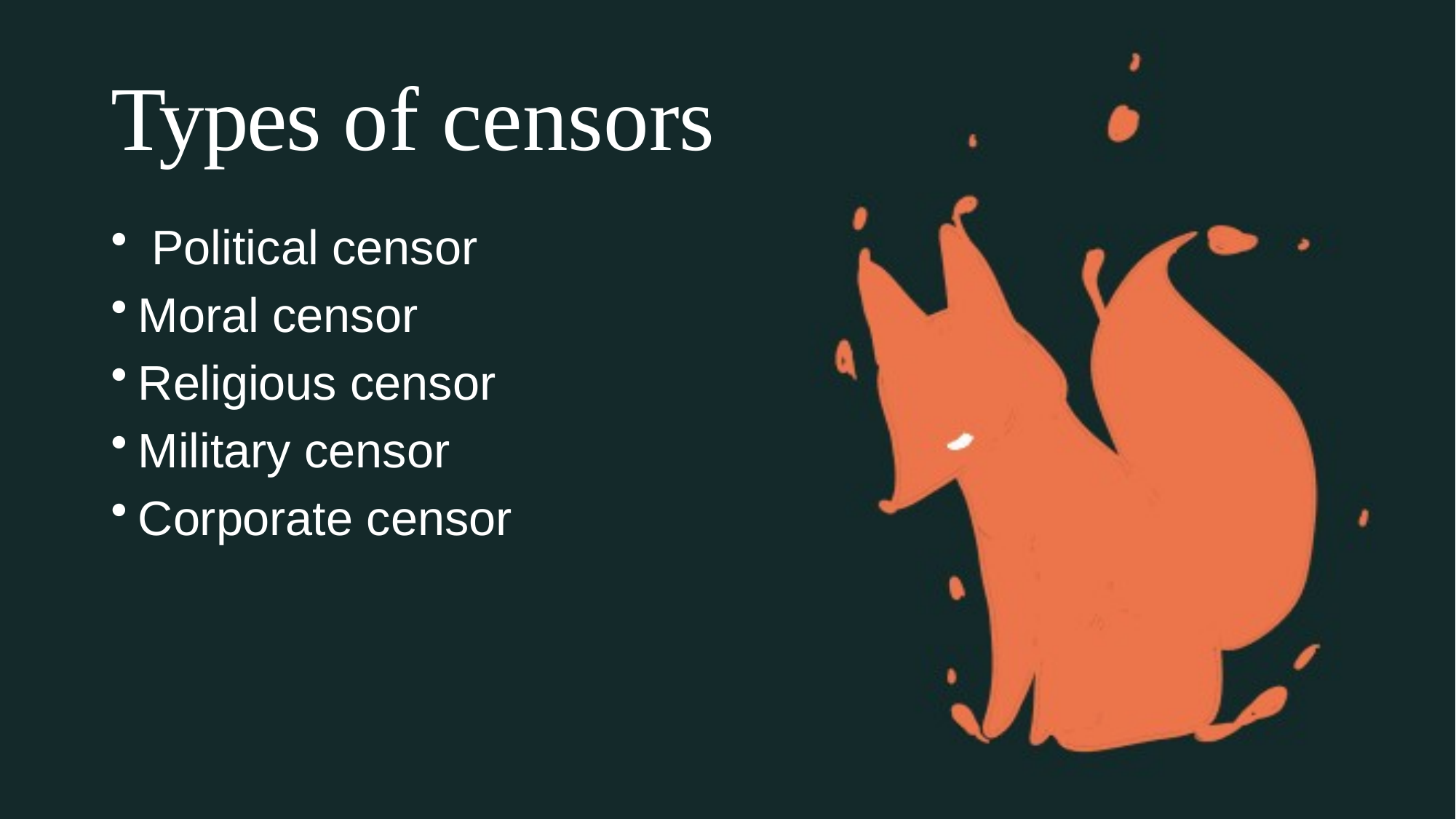

# Types of censors
Political censor
Moral censor
Religious censor
Military censor
Corporate censor